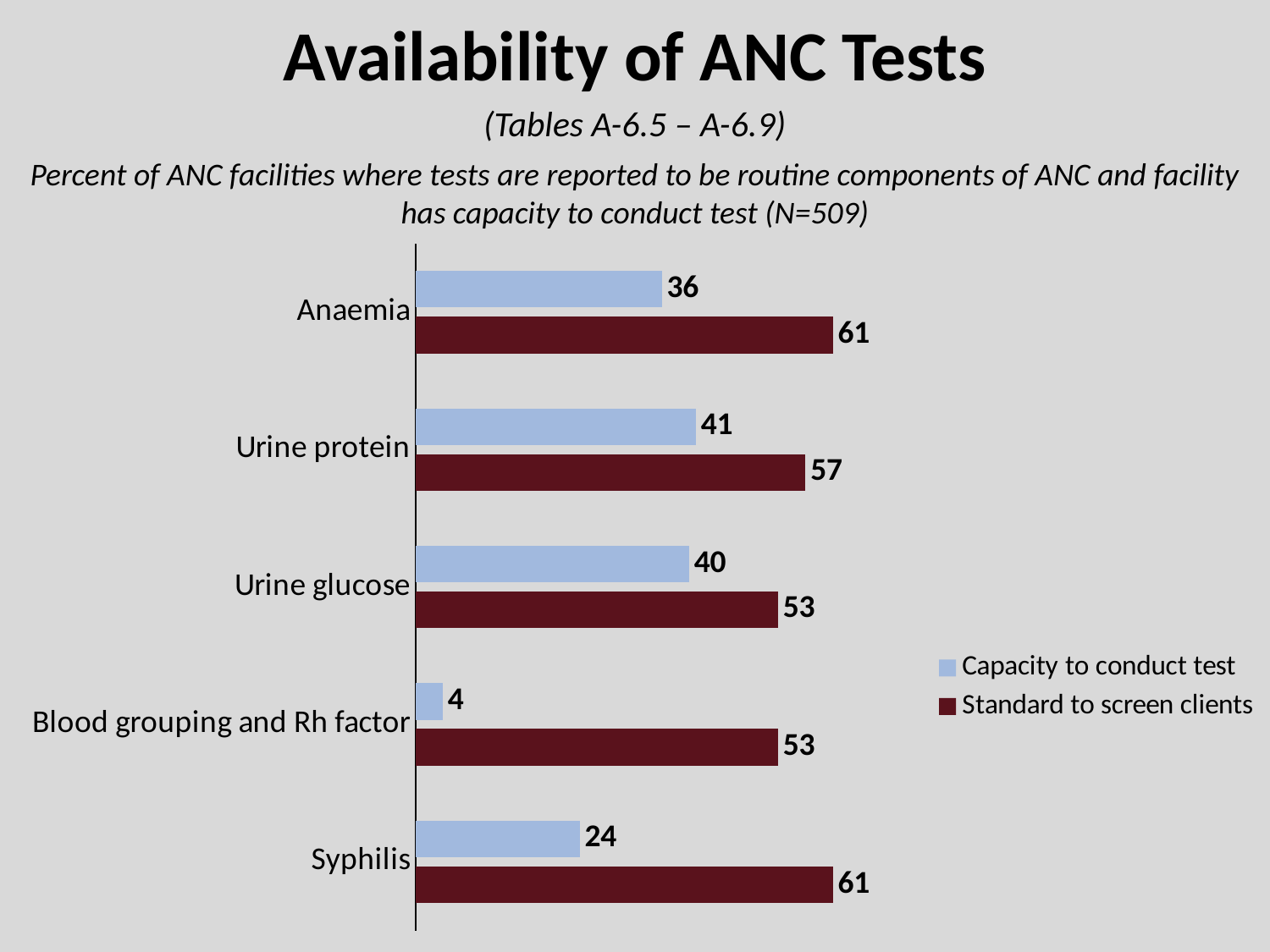

# Availability of ANC Tests
(Tables A-6.5 – A-6.9)
Percent of ANC facilities where tests are reported to be routine components of ANC and facility has capacity to conduct test (N=509)

### Chart

| Category | Standard to screen clients | Capacity to conduct test |
|---|---|---|
| Syphilis | 61.0 | 24.0 |
| Blood grouping and Rh factor | 53.0 | 4.0 |
| Urine glucose | 53.0 | 40.0 |
| Urine protein | 57.0 | 41.0 |
| Anaemia | 61.0 | 36.0 |